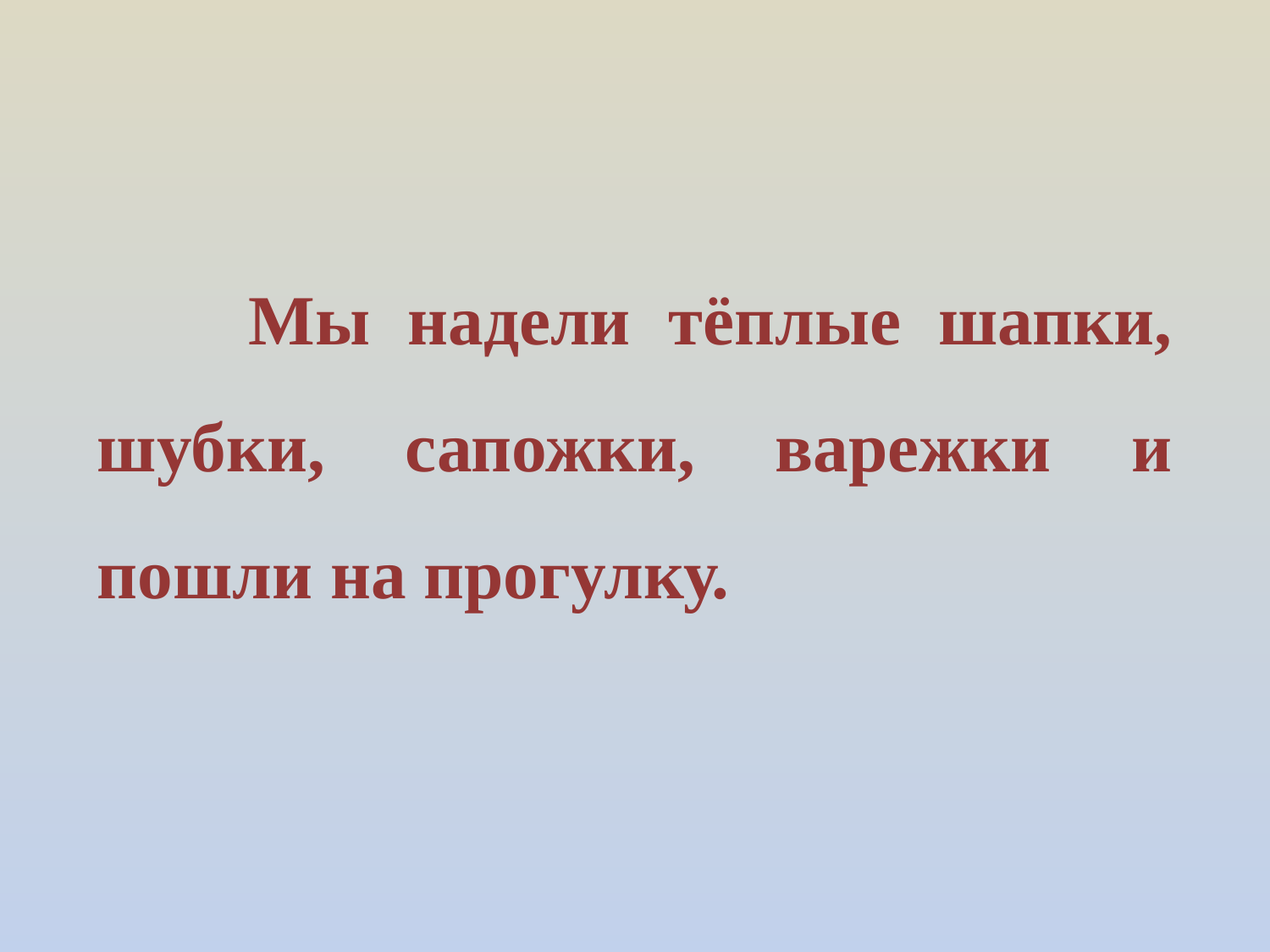

Мы надели тёплые шапки, шубки, сапожки, варежки и пошли на прогулку.